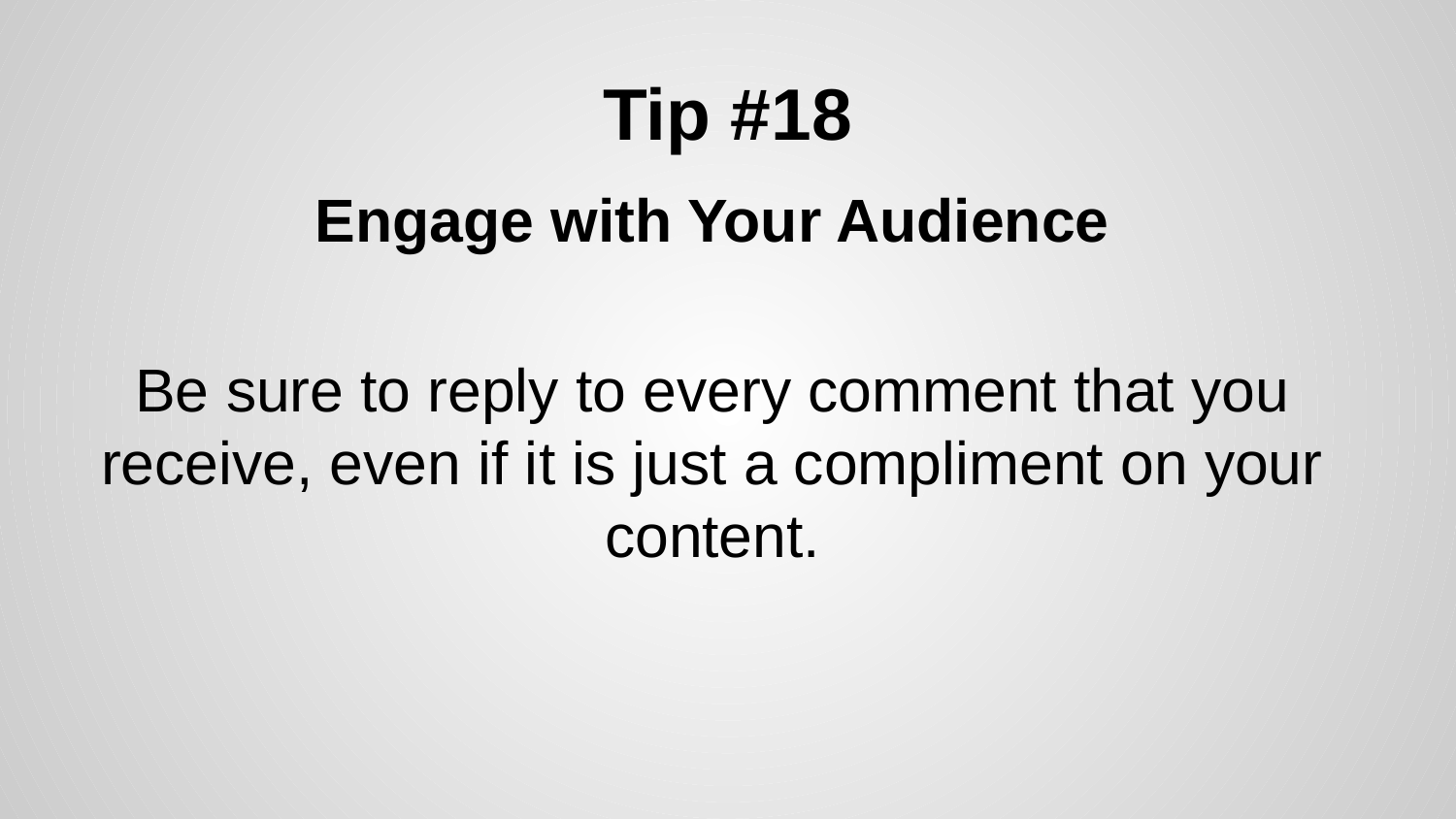

# Tip #18

Engage with Your Audience

Be sure to reply to every comment that you receive, even if it is just a compliment on your content.